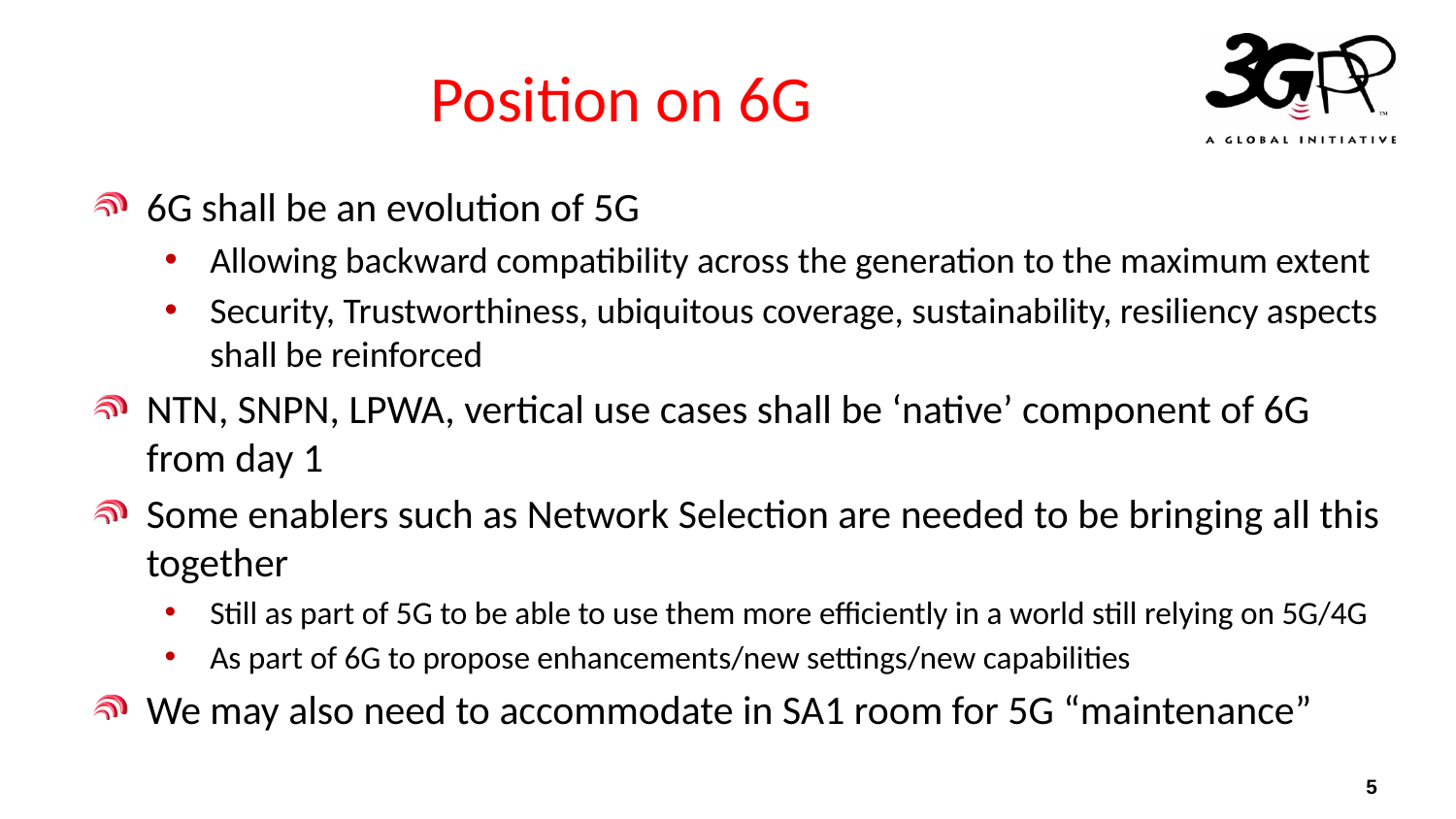

# Position on 6G
6G shall be an evolution of 5G
Allowing backward compatibility across the generation to the maximum extent
Security, Trustworthiness, ubiquitous coverage, sustainability, resiliency aspects shall be reinforced
NTN, SNPN, LPWA, vertical use cases shall be ‘native’ component of 6G from day 1
Some enablers such as Network Selection are needed to be bringing all this together
Still as part of 5G to be able to use them more efficiently in a world still relying on 5G/4G
As part of 6G to propose enhancements/new settings/new capabilities
We may also need to accommodate in SA1 room for 5G “maintenance”